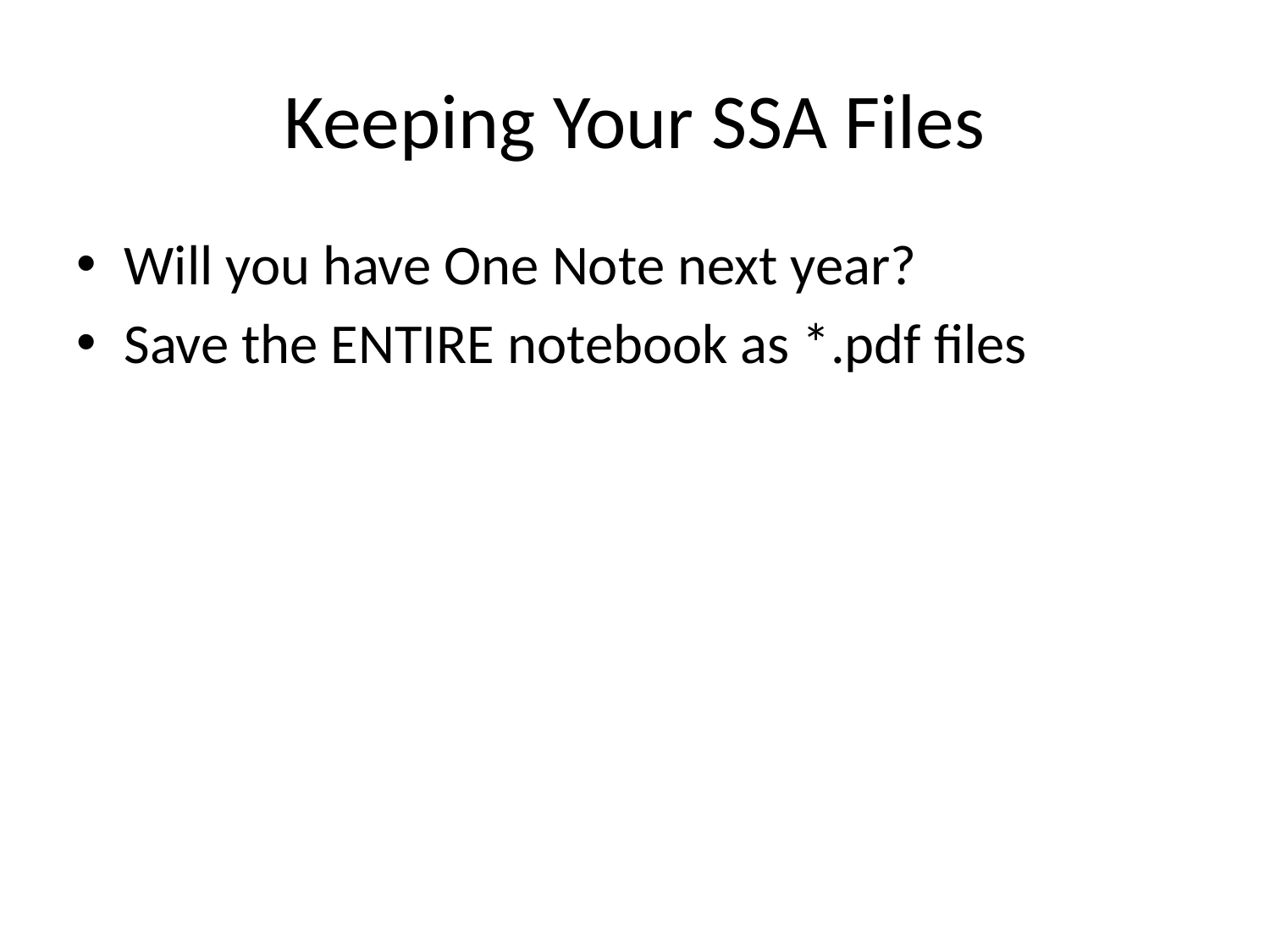

# Keeping Your SSA Files
Will you have One Note next year?
Save the ENTIRE notebook as *.pdf files